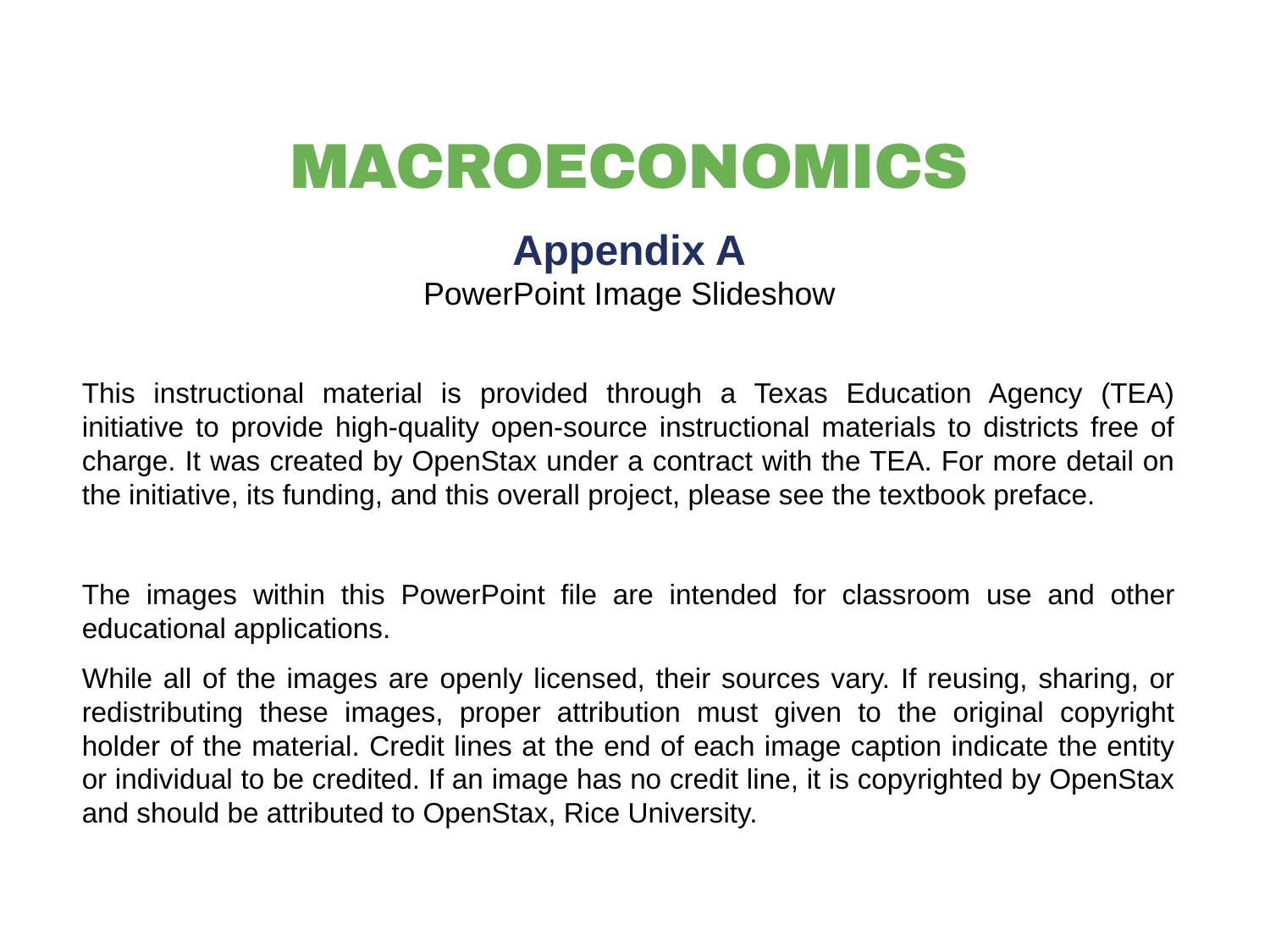

Macroeconomics
Appendix A
PowerPoint Image Slideshow
This instructional material is provided through a Texas Education Agency (TEA) initiative to provide high-quality open-source instructional materials to districts free of charge. It was created by OpenStax under a contract with the TEA. For more detail on the initiative, its funding, and this overall project, please see the textbook preface.

The images within this PowerPoint file are intended for classroom use and other educational applications.
While all of the images are openly licensed, their sources vary. If reusing, sharing, or redistributing these images, proper attribution must given to the original copyright holder of the material. Credit lines at the end of each image caption indicate the entity or individual to be credited. If an image has no credit line, it is copyrighted by OpenStax and should be attributed to OpenStax, Rice University.